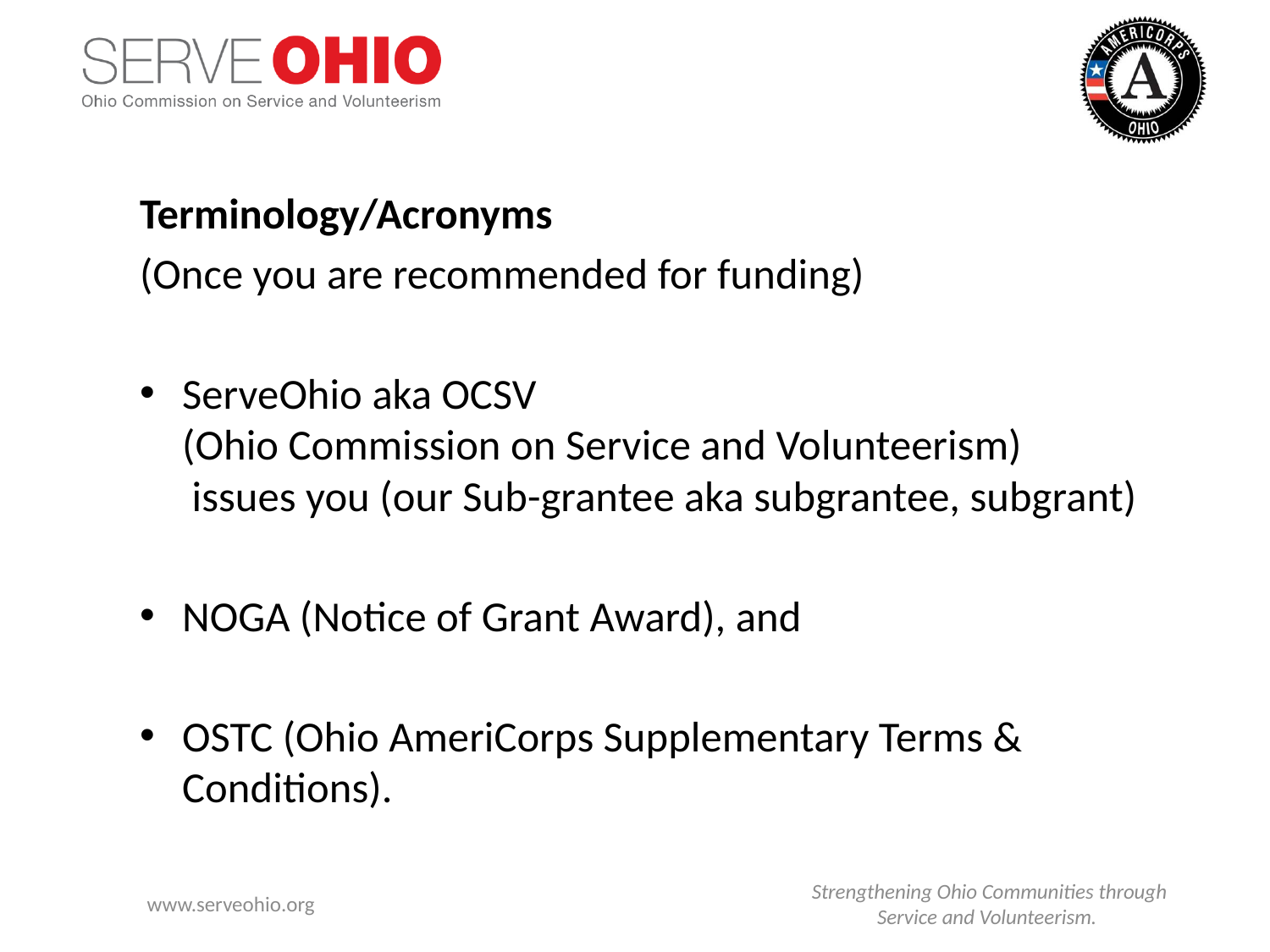

Terminology/Acronyms
(Once you are recommended for funding)

ServeOhio aka OCSV
(Ohio Commission on Service and Volunteerism)
 issues you (our Sub-grantee aka subgrantee, subgrant)

NOGA (Notice of Grant Award), and

OSTC (Ohio AmeriCorps Supplementary Terms & Conditions).

www.serveohio.org
Strengthening Ohio Communities through Service and Volunteerism.